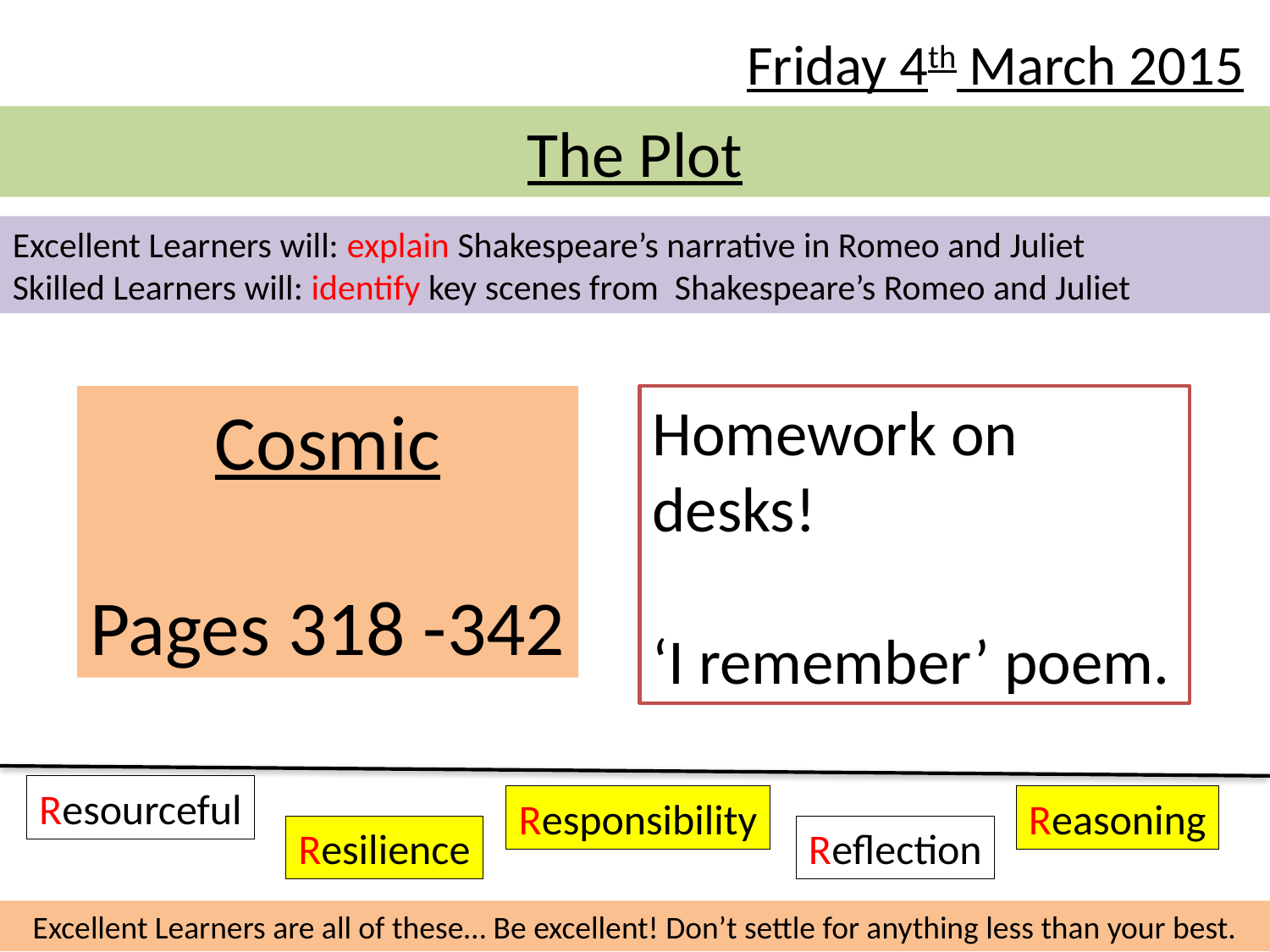

Friday 4th March 2015
# The Plot
Excellent Learners will: explain Shakespeare’s narrative in Romeo and Juliet
Skilled Learners will: identify key scenes from  Shakespeare’s Romeo and Juliet
Cosmic

Pages 318 -342
Homework on desks!

‘I remember’ poem.
Resourceful
Responsibility
Reasoning
Resilience
Reflection
Excellent Learners are all of these… Be excellent! Don’t settle for anything less than your best.